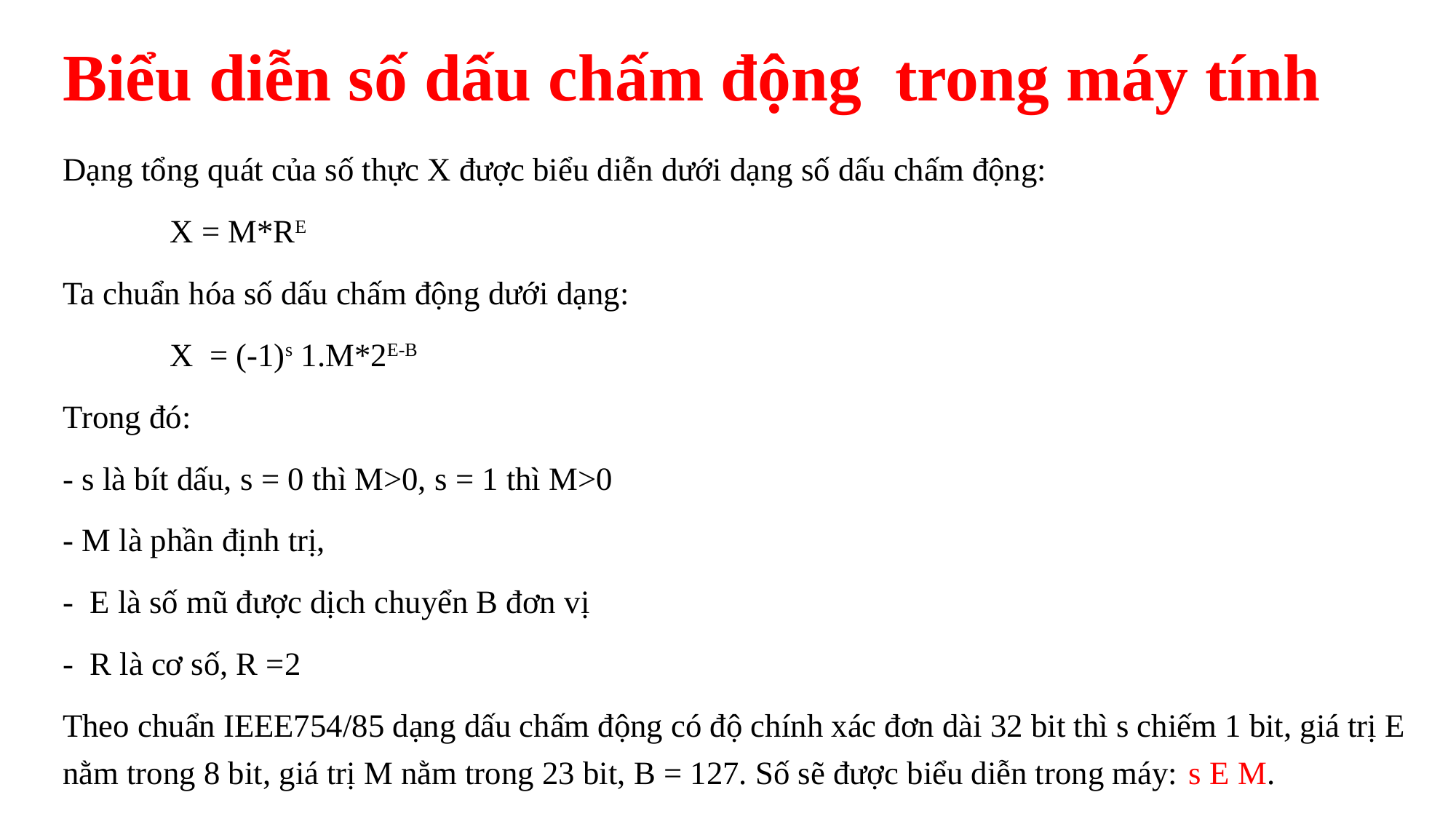

# Biểu diễn số dấu chấm động  trong máy tính
Dạng tổng quát của số thực X được biểu diễn dưới dạng số dấu chấm động:
			X = M*RE
Ta chuẩn hóa số dấu chấm động dưới dạng:
			X  = (-1)s 1.M*2E-B
Trong đó:
- s là bít dấu, s = 0 thì M>0, s = 1 thì M>0
- M là phần định trị,
-  E là số mũ được dịch chuyển B đơn vị
-  R là cơ số, R =2
Theo chuẩn IEEE754/85 dạng dấu chấm động có độ chính xác đơn dài 32 bit thì s chiếm 1 bit, giá trị E nằm trong 8 bit, giá trị M nằm trong 23 bit, B = 127. Số sẽ được biểu diễn trong máy: s E M.